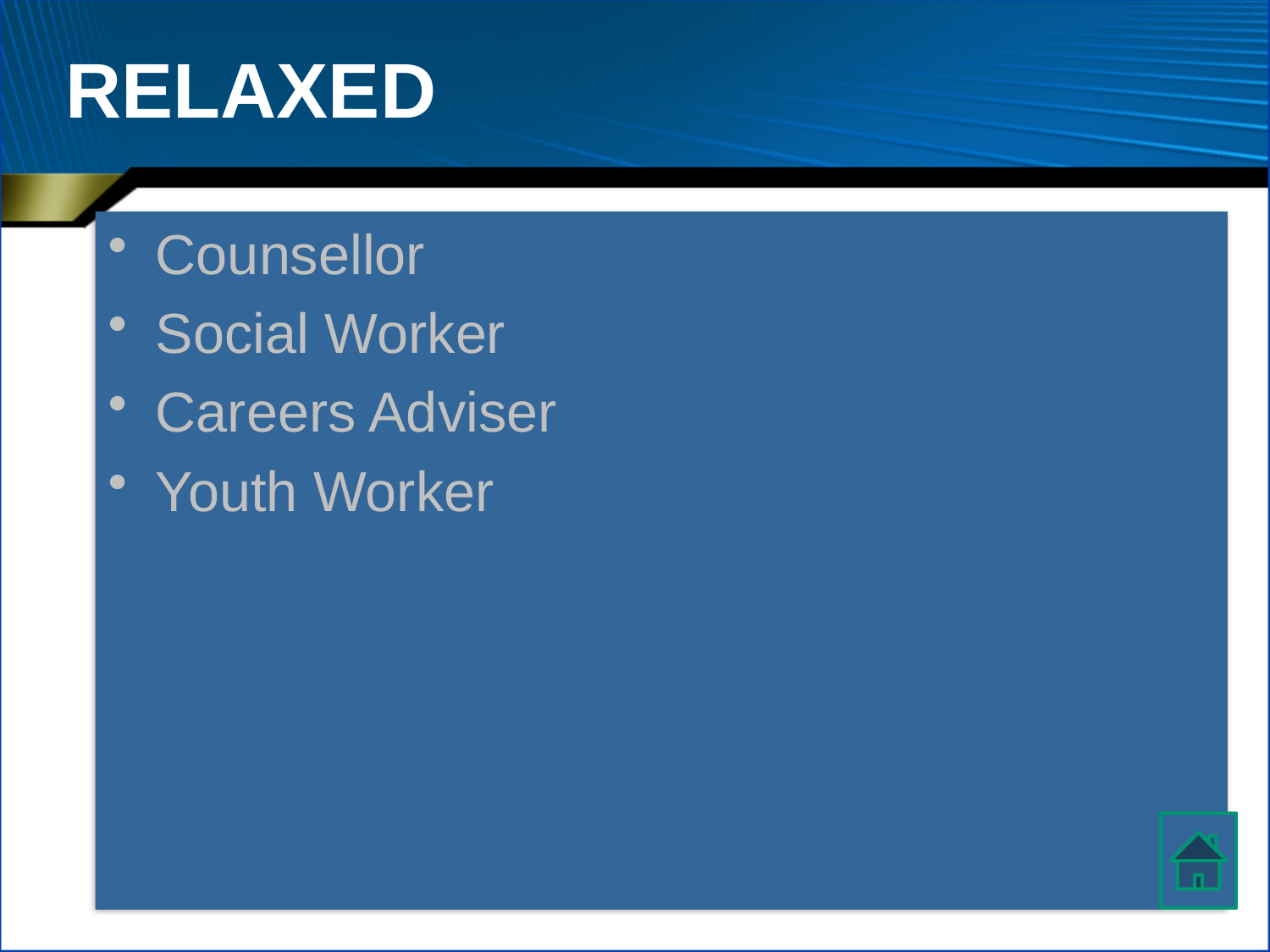

# RELAXED
Counsellor
Social Worker
Careers Adviser
Youth Worker